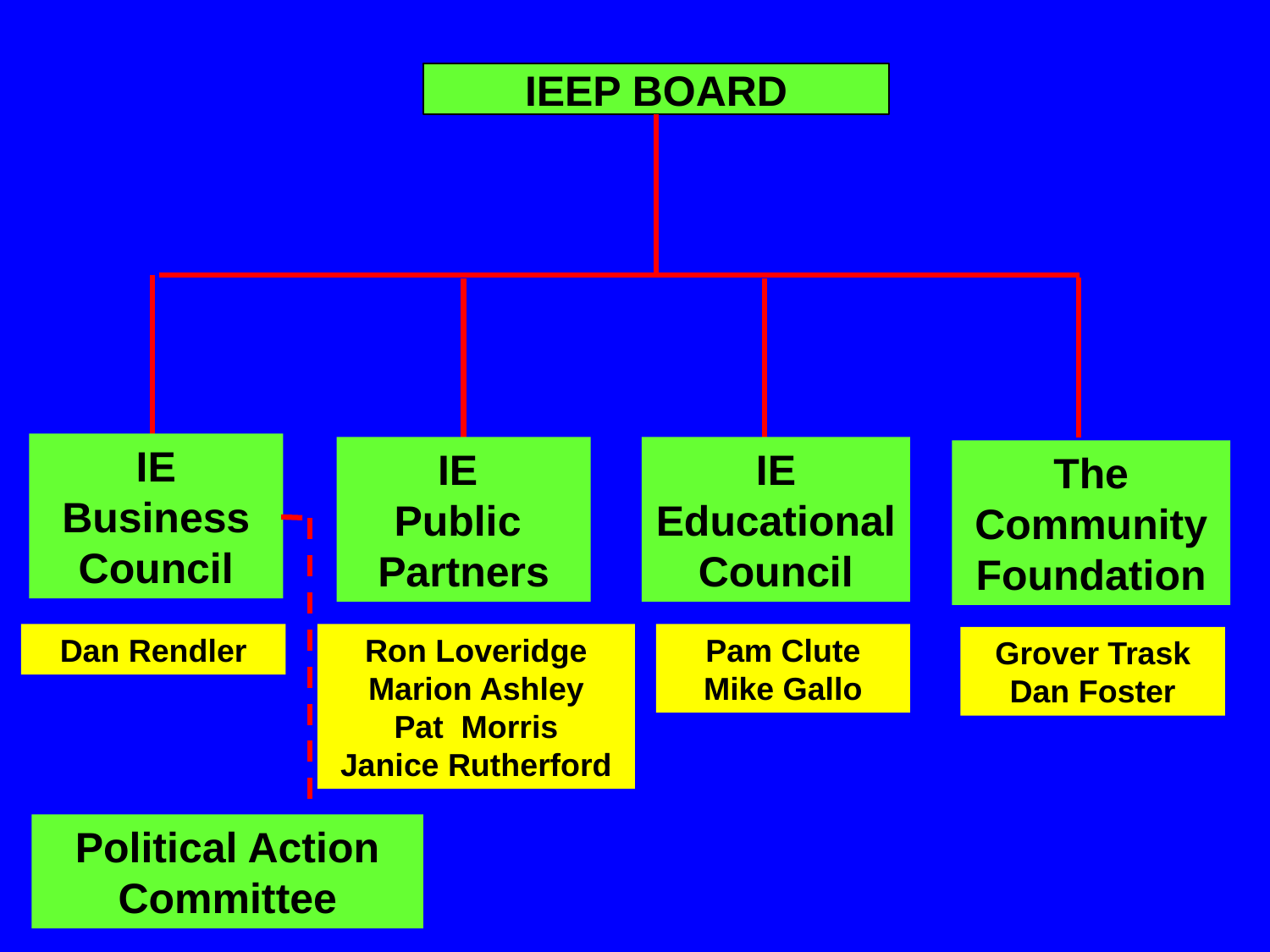

IEEP BOARD
IE Business
Council
The
Community
Foundation
IE
Public
Partners
IE
Educational
Council
Dan Rendler
Ron Loveridge
Marion Ashley
Pat  Morris
Janice Rutherford
Pam Clute
Mike Gallo
Grover Trask
Dan Foster
Political Action Committee